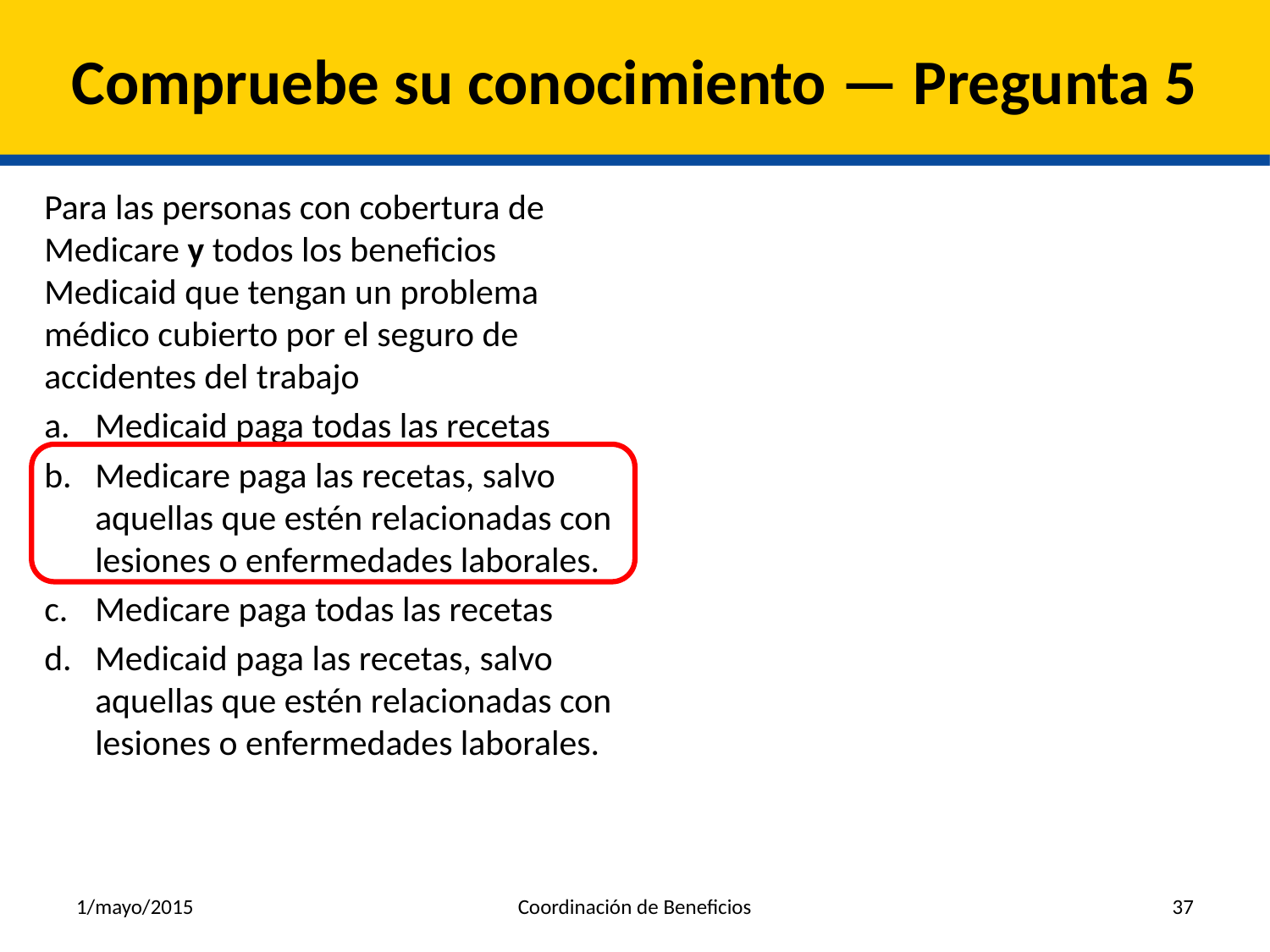

# Compruebe su conocimiento — Pregunta 5
Para las personas con cobertura de Medicare y todos los beneficios Medicaid que tengan un problema médico cubierto por el seguro de accidentes del trabajo
Medicaid paga todas las recetas
Medicare paga las recetas, salvo aquellas que estén relacionadas con lesiones o enfermedades laborales.
Medicare paga todas las recetas
Medicaid paga las recetas, salvo aquellas que estén relacionadas con lesiones o enfermedades laborales.

1/mayo/2015
Coordinación de Beneficios
37